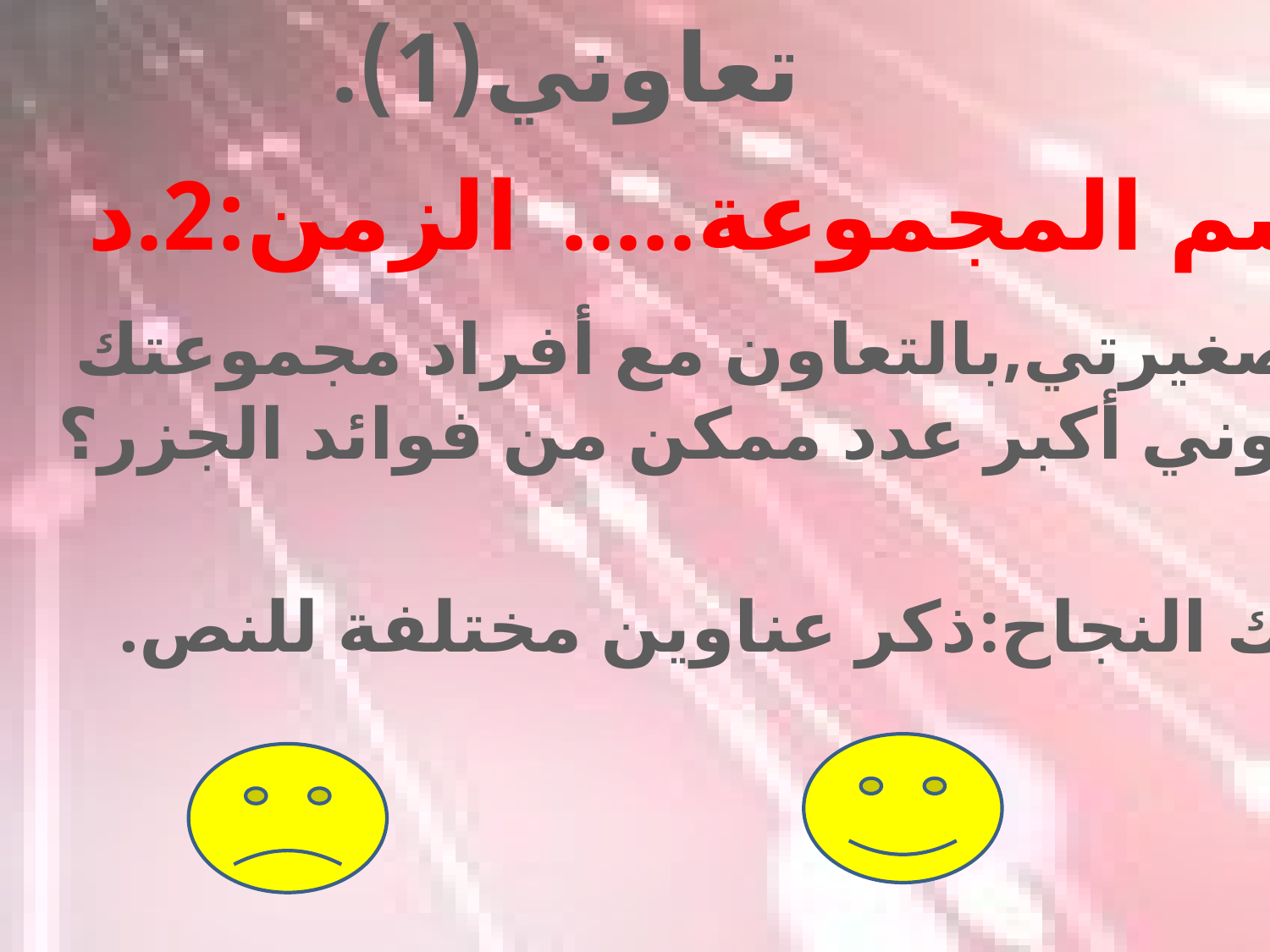

تعاوني(1).
الزمن:2.د
اسم المجموعة.....
صغيرتي,بالتعاون مع أفراد مجموعتك
دوني أكبر عدد ممكن من فوائد الجزر؟
محك النجاح:ذكر عناوين مختلفة للنص.